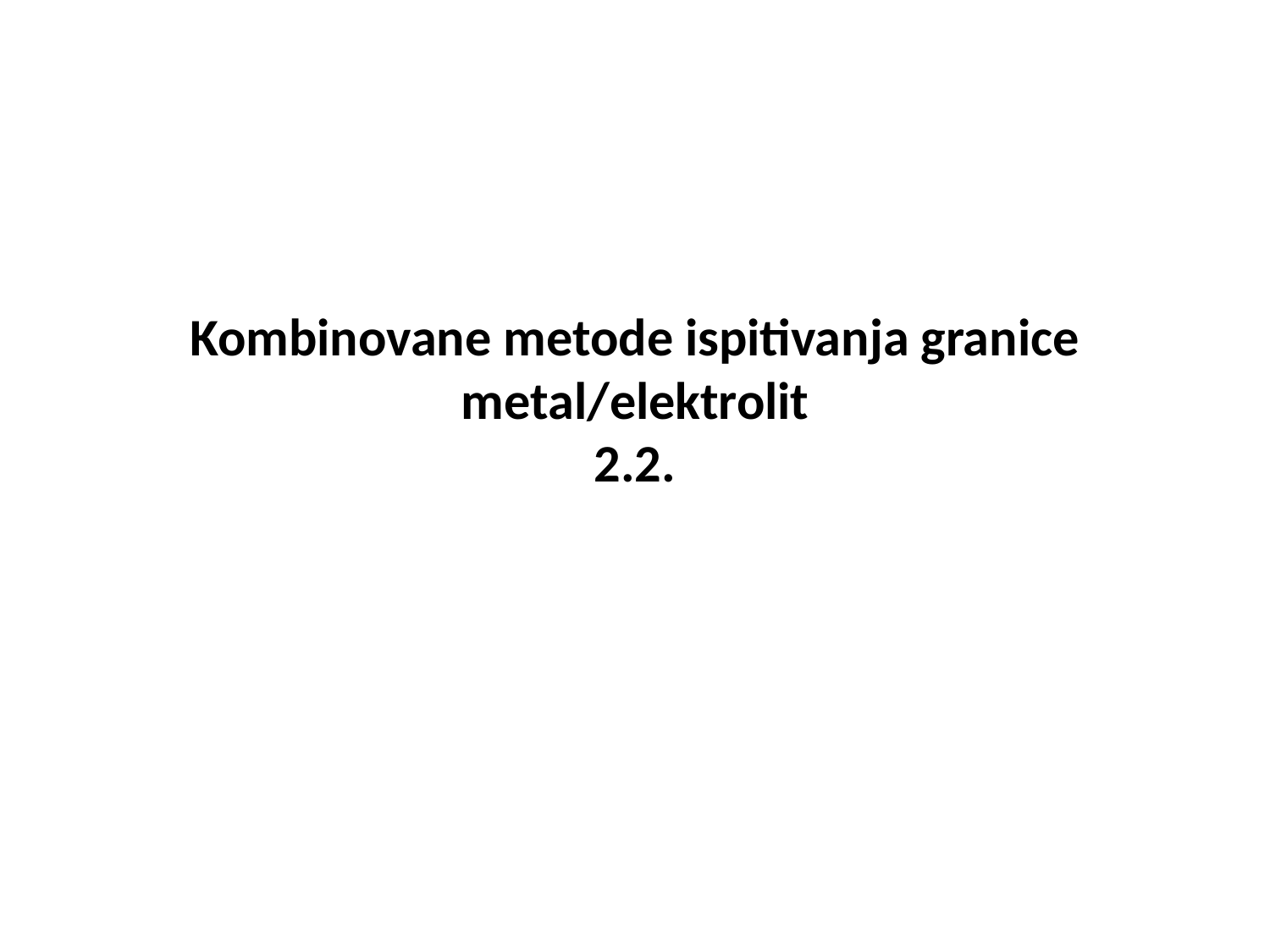

# Kombinovane metode ispitivanja granice metal/elektrolit 2.2.